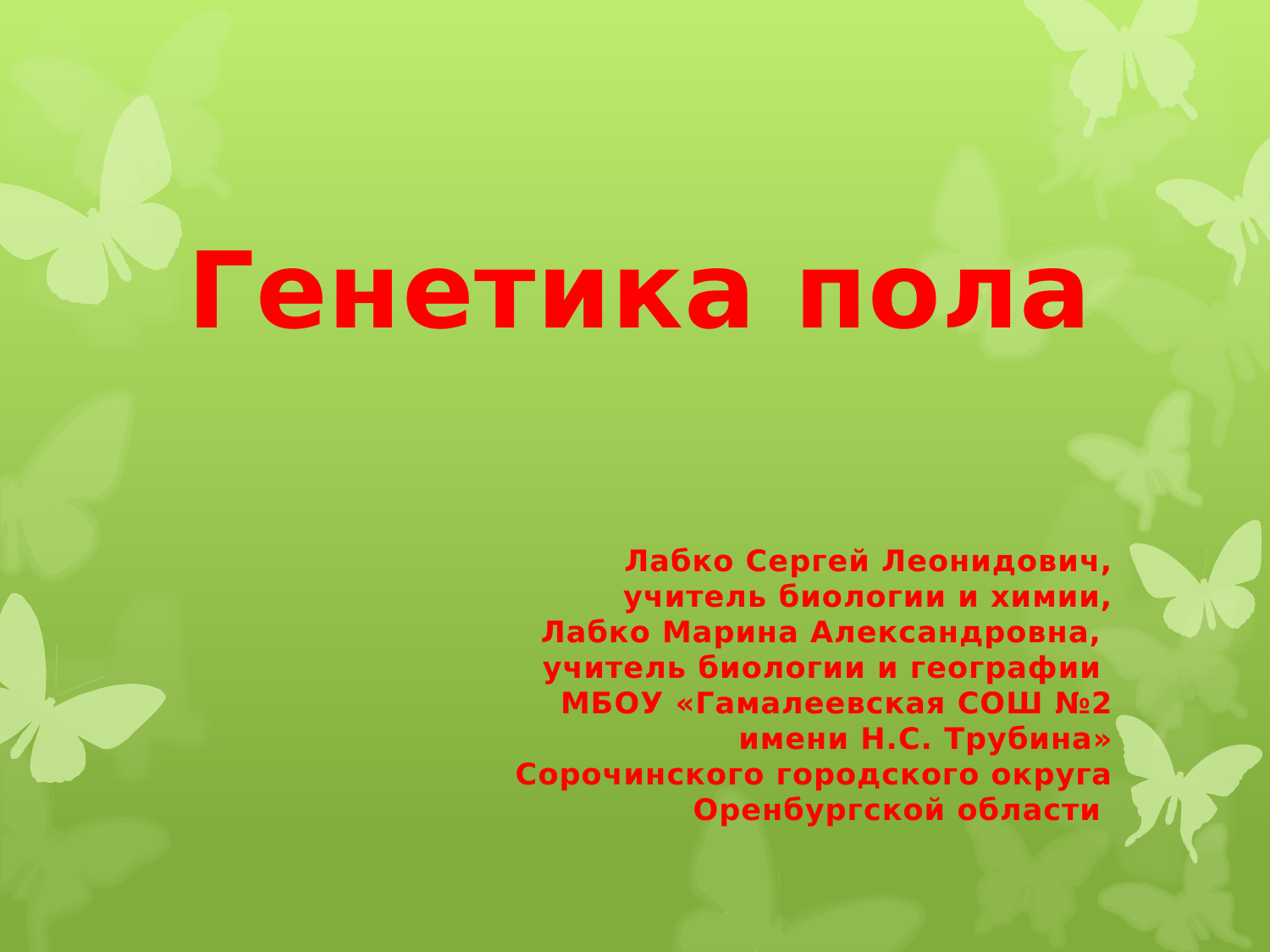

Генетика пола
Лабко Сергей Леонидович,
учитель биологии и химии,
Лабко Марина Александровна,
учитель биологии и географии
МБОУ «Гамалеевская СОШ №2
имени Н.С. Трубина»
Сорочинского городского округа
Оренбургской области